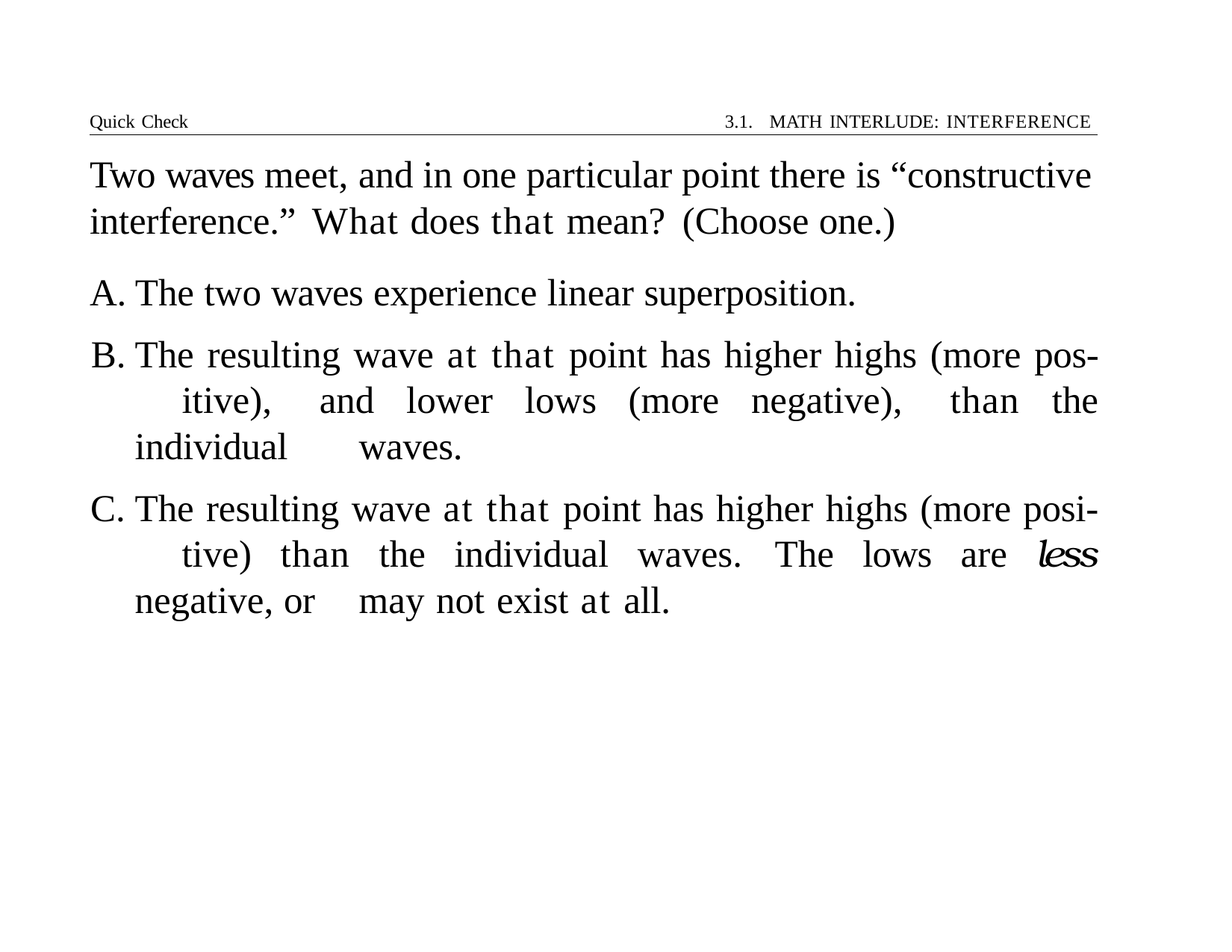

Quick Check	3.1.  MATH INTERLUDE: INTERFERENCE

# Two waves meet, and in one particular point there is “constructive interference.”	What does that mean?	(Choose one.)
The two waves experience linear superposition.
The resulting wave at that point has higher highs (more pos- 	itive),  and lower lows (more negative),  than the individual 	waves.
The resulting wave at that point has higher highs (more posi- 	tive) than the individual waves. The lows are less negative, or 	may not exist at all.